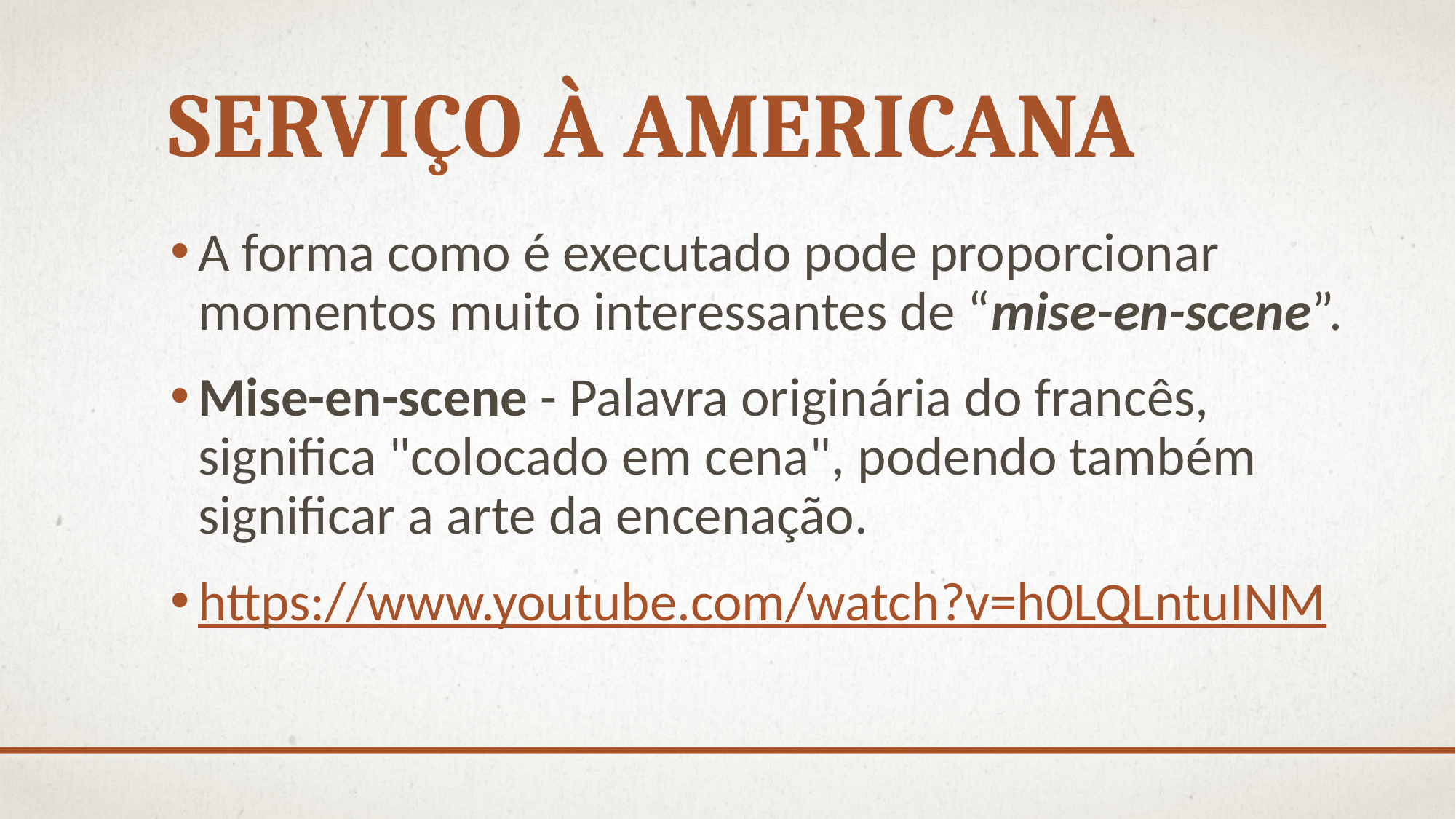

# Serviço à Americana
A forma como é executado pode proporcionar momentos muito interessantes de “mise-en-scene”.
Mise-en-scene - Palavra originária do francês, significa "colocado em cena", podendo também significar a arte da encenação.
https://www.youtube.com/watch?v=h0LQLntuINM